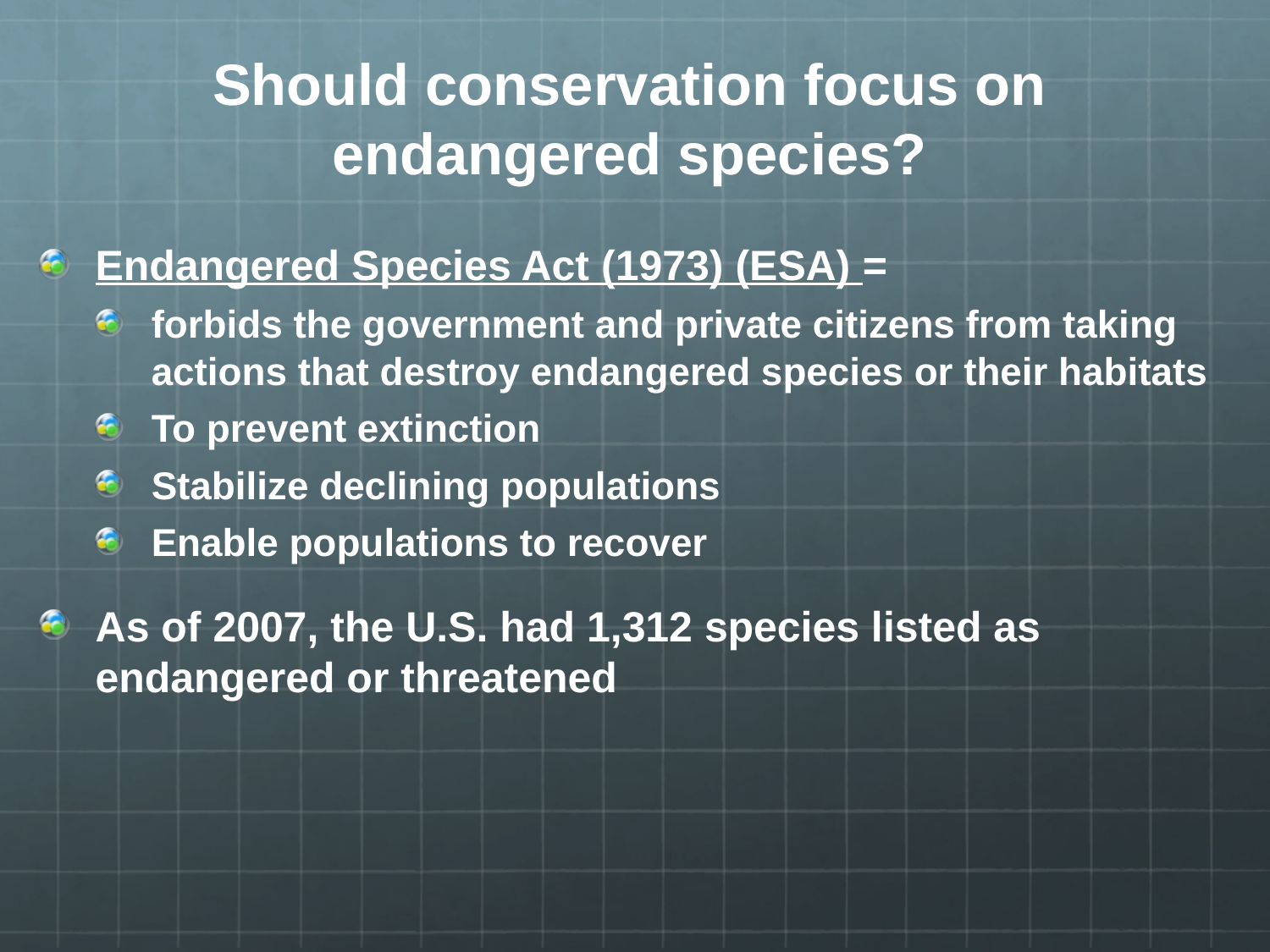

# Should conservation focus on endangered species?
Endangered Species Act (1973) (ESA) =
forbids the government and private citizens from taking actions that destroy endangered species or their habitats
To prevent extinction
Stabilize declining populations
Enable populations to recover
As of 2007, the U.S. had 1,312 species listed as endangered or threatened